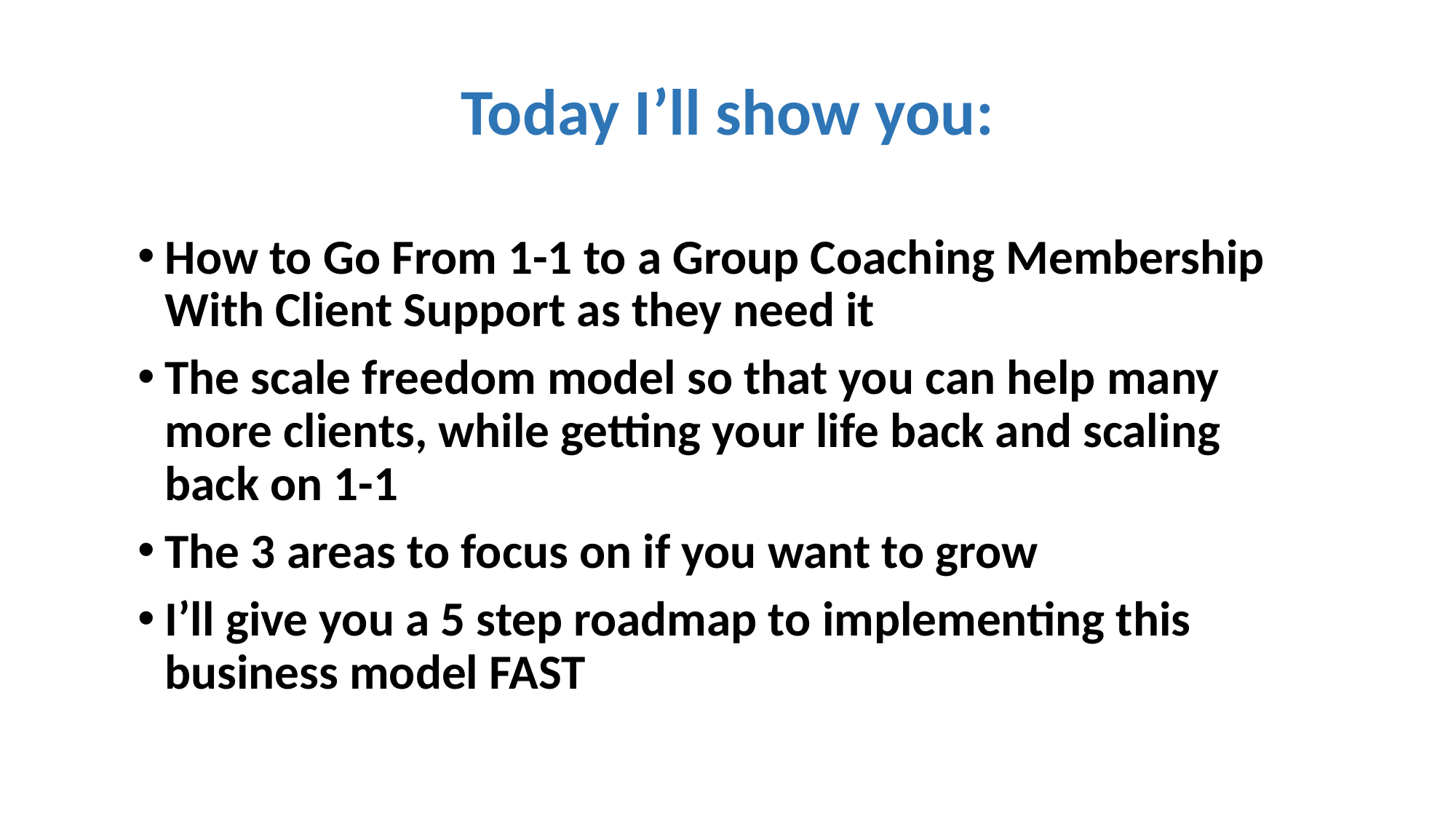

Today I’ll show you:

How to Go From 1-1 to a Group Coaching Membership With Client Support as they need it
The scale freedom model so that you can help many more clients, while getting your life back and scaling back on 1-1
The 3 areas to focus on if you want to grow
I’ll give you a 5 step roadmap to implementing this business model FAST